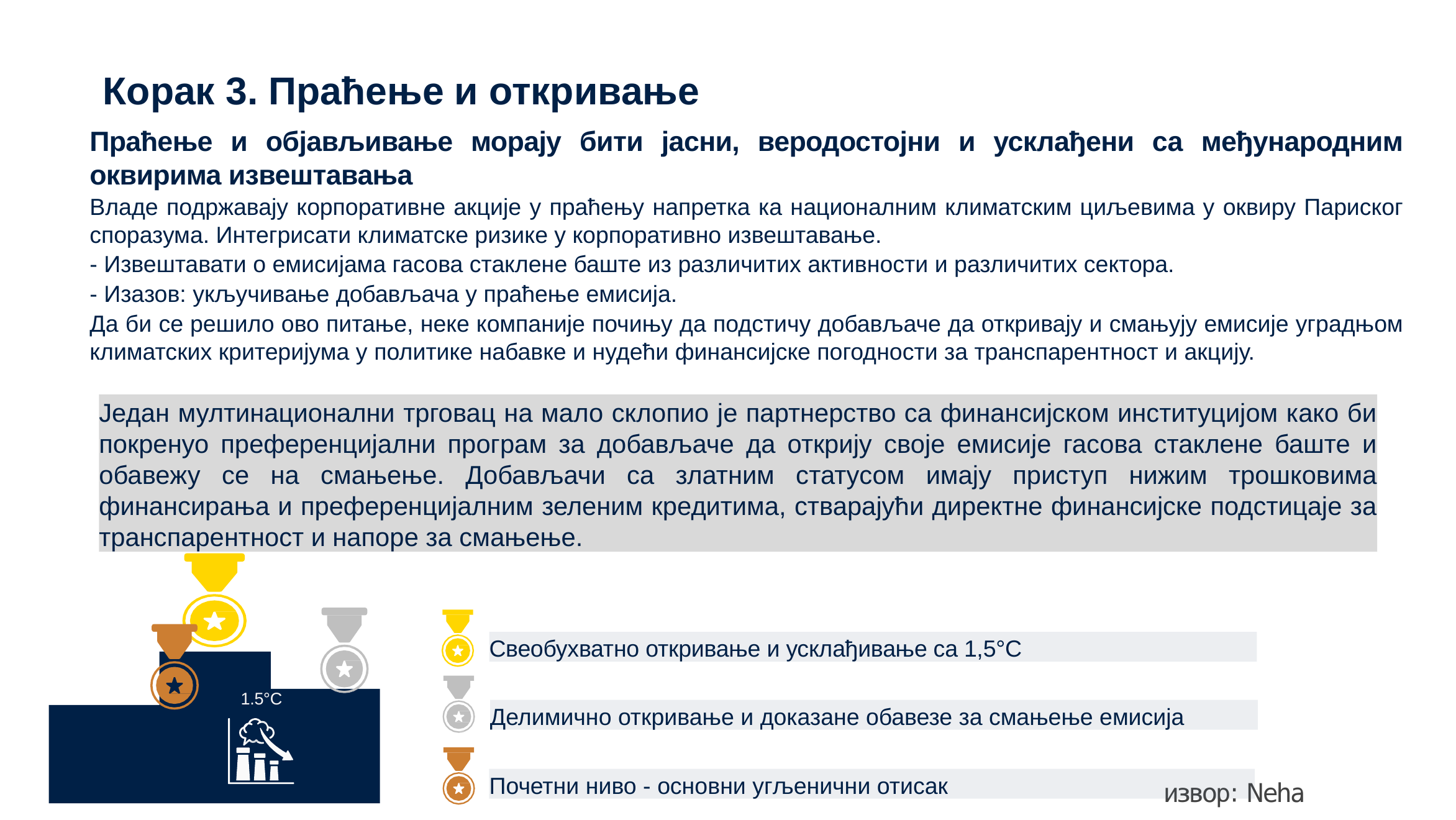

# Корак 3. Праћење и откривање
Праћење и објављивање морају бити јасни, веродостојни и усклађени са међународним оквирима извештавања
Владе подржавају корпоративне акције у праћењу напретка ка националним климатским циљевима у оквиру Париског споразума. Интегрисати климатске ризике у корпоративно извештавање.
- Извештавати о емисијама гасова стаклене баште из различитих активности и различитих сектора.
- Изазов: укључивање добављача у праћење емисија.
Да би се решило ово питање, неке компаније почињу да подстичу добављаче да откривају и смањују емисије уградњом климатских критеријума у ​​политике набавке и нудећи финансијске погодности за транспарентност и акцију.
Један мултинационални трговац на мало склопио је партнерство са финансијском институцијом како би покренуо преференцијални програм за добављаче да открију своје емисије гасова стаклене баште и обавежу се на смањење. Добављачи са златним статусом имају приступ нижим трошковима финансирања и преференцијалним зеленим кредитима, стварајући директне финансијске подстицаје за транспарентност и напоре за смањење.

Свеобухватно откривање и усклађивање са 1,5°C

1.5°C

Делимично откривање и доказане обавезе за смањење емисија

извор: Neha
Почетни ниво - основни угљенични отисак